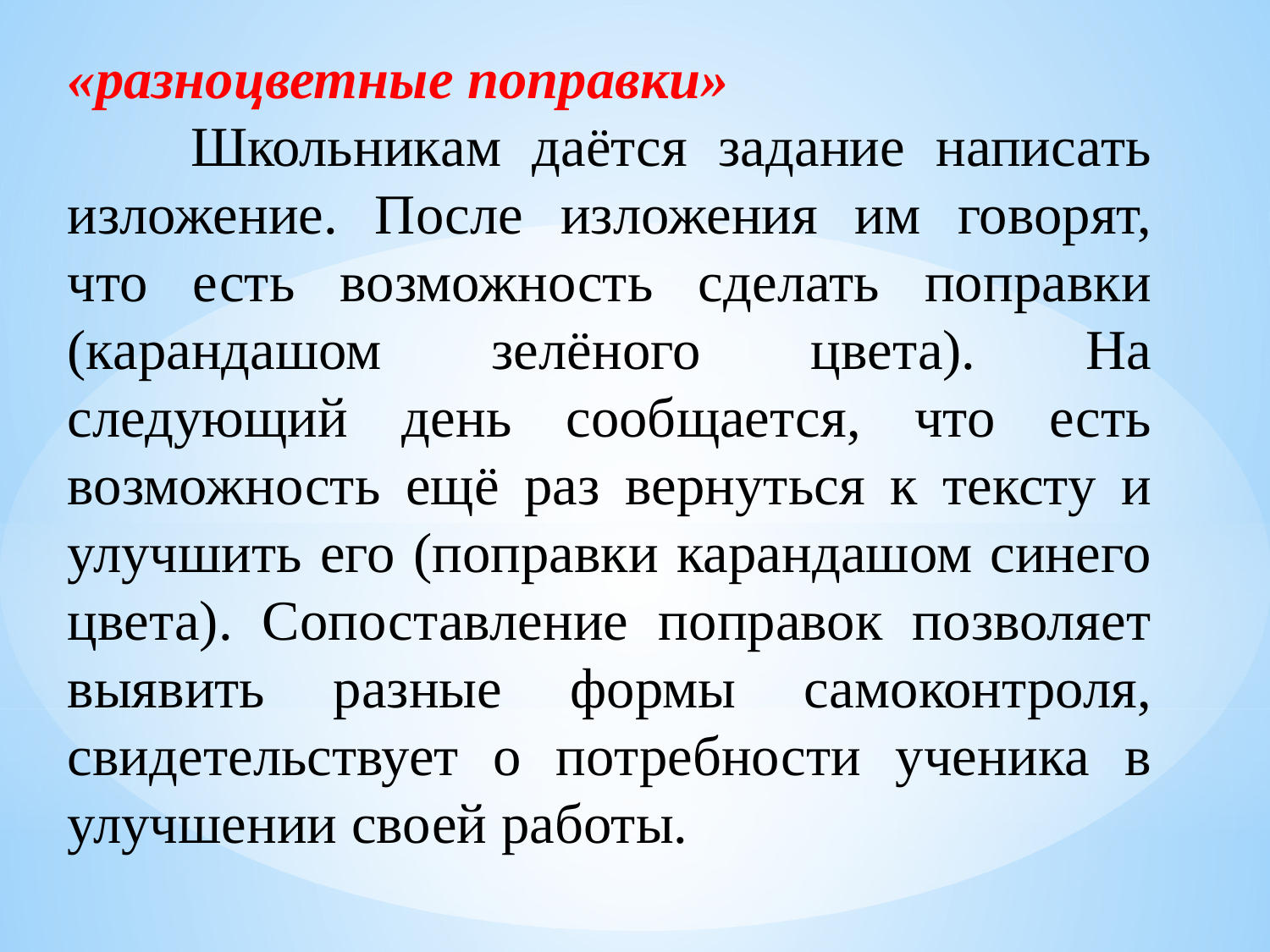

«разноцветные поправки»
    Школьникам даётся задание написать изложение. После изложения им говорят, что есть возможность сделать поправки (карандашом зелёного цвета). На следующий день сообщается, что есть возможность ещё раз вернуться к тексту и улучшить его (поправки карандашом синего цвета). Сопоставление поправок позволяет выявить разные формы самоконтроля, свидетельствует о потребности ученика в улучшении своей работы.